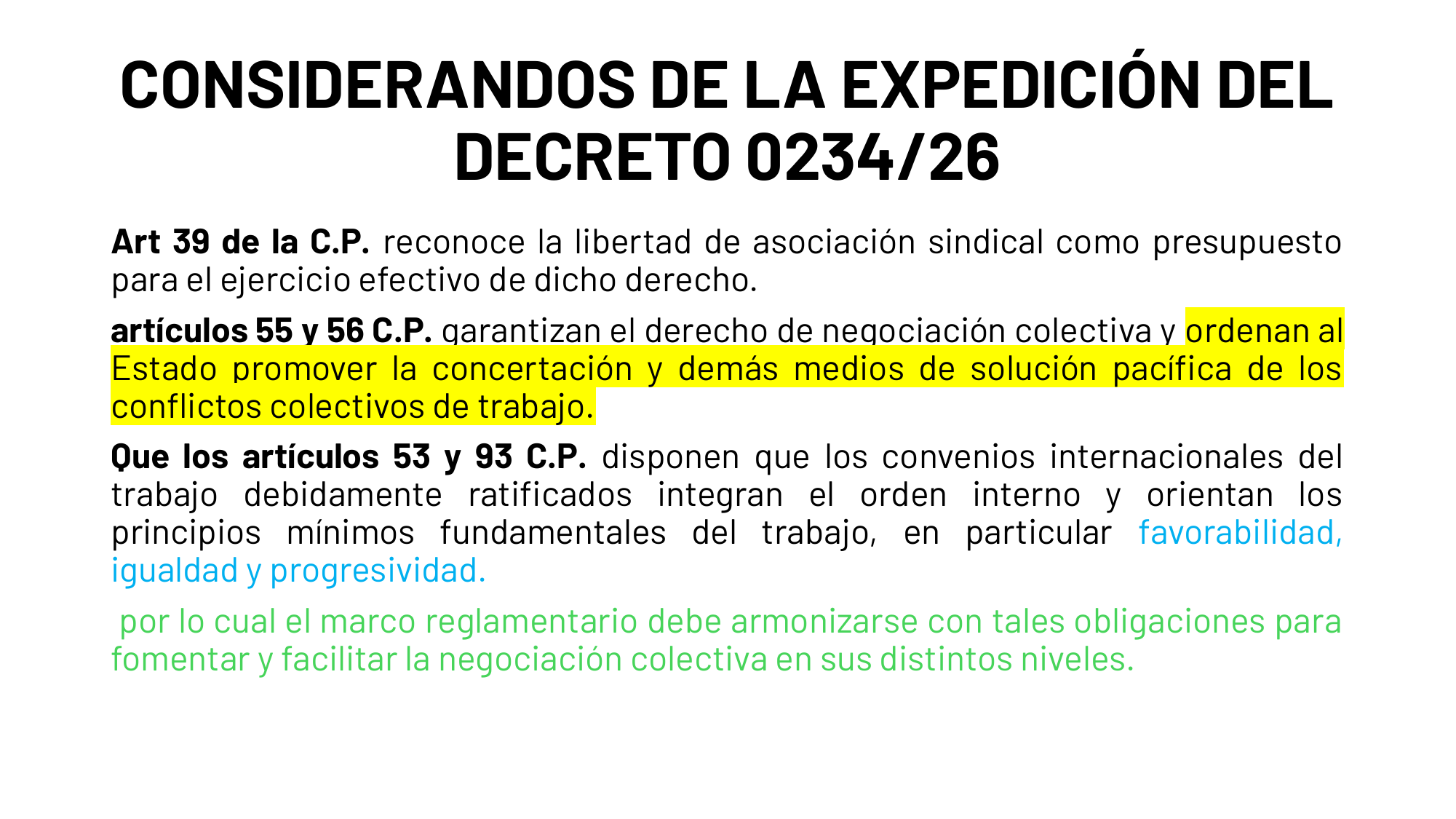

# CONSIDERANDOS DE LA EXPEDICIÓN DEL DECRETO 0234/26
Art 39 de la C.P. reconoce la libertad de asociación sindical como presupuesto para el ejercicio efectivo de dicho derecho.
artículos 55 y 56 C.P. garantizan el derecho de negociación colectiva y ordenan al Estado promover la concertación y demás medios de solución pacífica de los conflictos colectivos de trabajo.
Que los artículos 53 y 93 C.P. disponen que los convenios internacionales del trabajo debidamente ratificados integran el orden interno y orientan los principios mínimos fundamentales del trabajo, en particular favorabilidad, igualdad y progresividad.
 por lo cual el marco reglamentario debe armonizarse con tales obligaciones para fomentar y facilitar la negociación colectiva en sus distintos niveles.